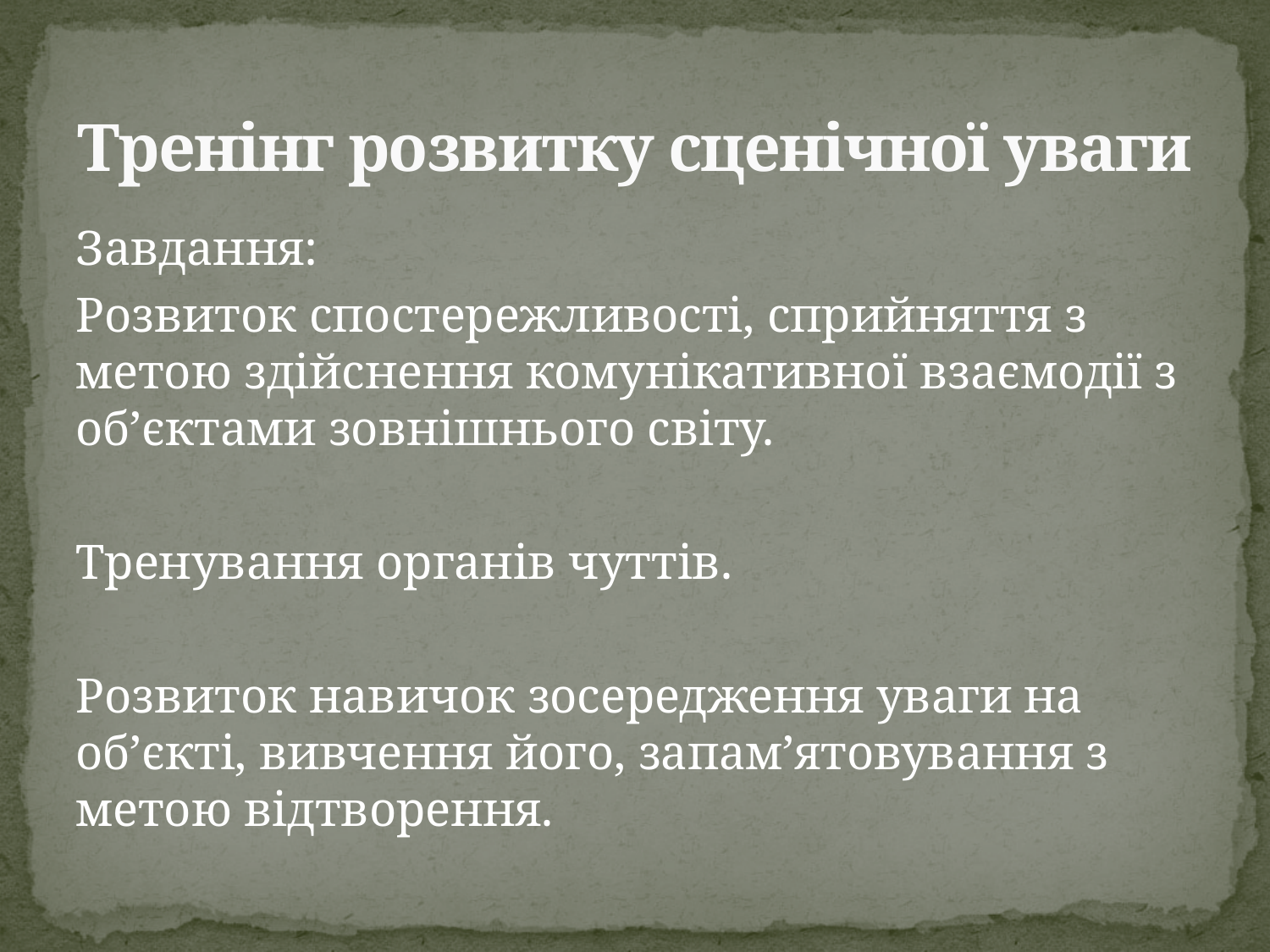

# Тренінг розвитку сценічної уваги
Завдання:
Розвиток спостережливості, сприйняття з метою здійснення комунікативної взаємодії з об’єктами зовнішнього світу.

Тренування органів чуттів.

Розвиток навичок зосередження уваги на об’єкті, вивчення його, запам’ятовування з метою відтворення.